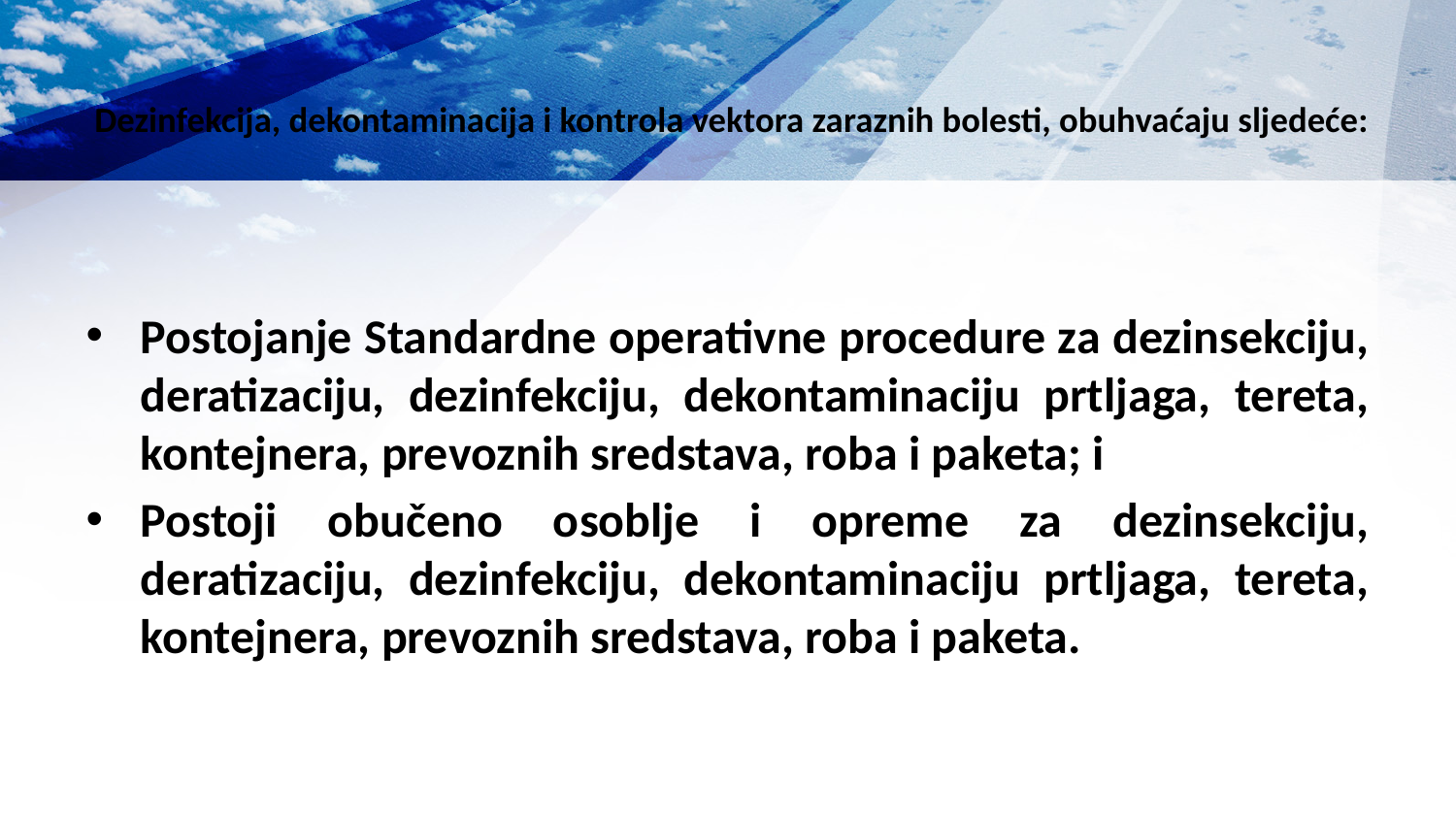

# Dezinfekcija, dekontaminacija i kontrola vektora zaraznih bolesti, obuhvaćaju sljedeće:

Postojanje Standardne operativne procedure za dezinsekciju, deratizaciju, dezinfekciju, dekontaminaciju prtljaga, tereta, kontejnera, prevoznih sredstava, roba i paketa; i
Postoji obučeno osoblje i opreme za dezinsekciju, deratizaciju, dezinfekciju, dekontaminaciju prtljaga, tereta, kontejnera, prevoznih sredstava, roba i paketa.